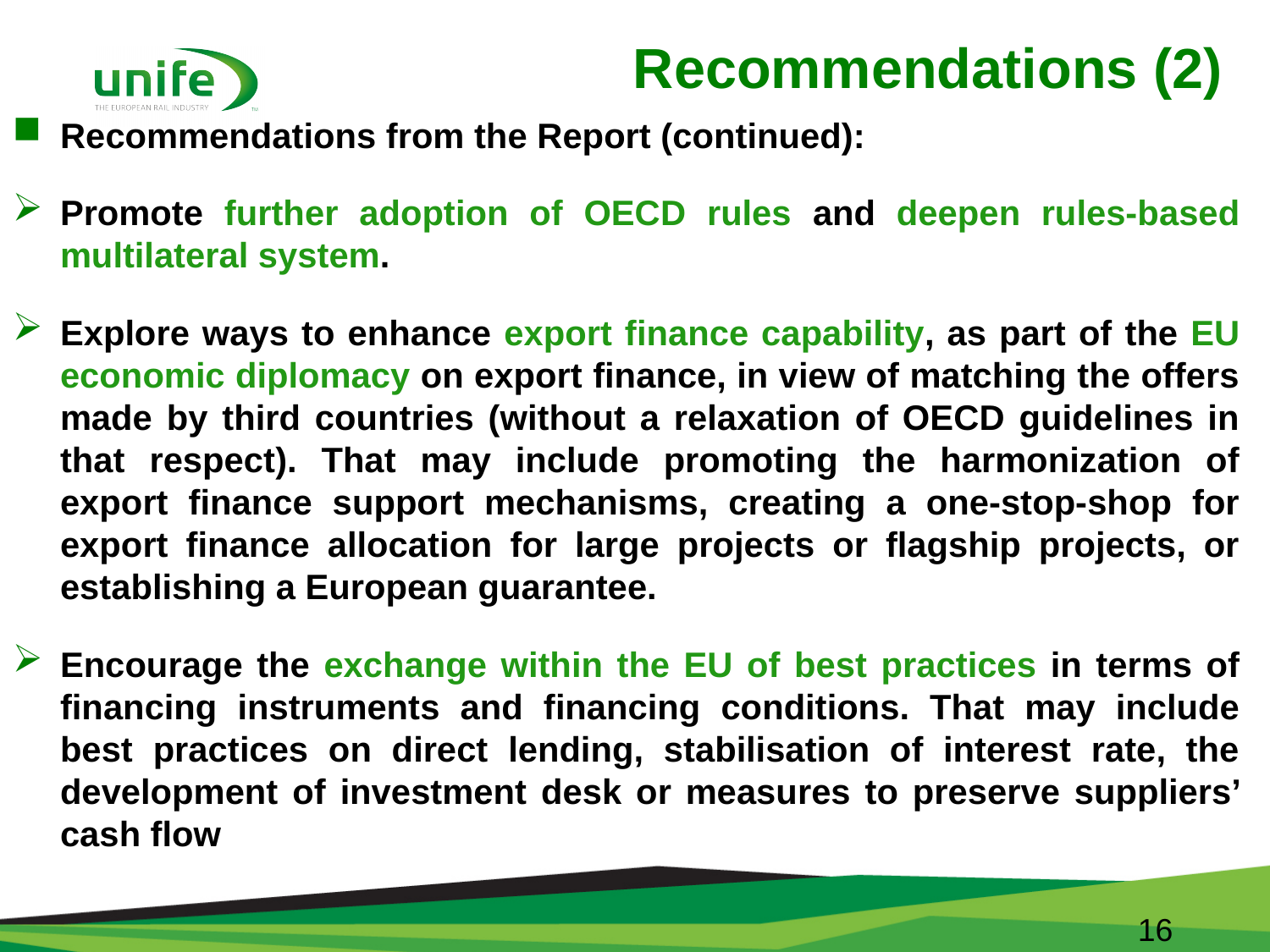

# Recommendations (2)
Recommendations from the Report (continued):
Promote further adoption of OECD rules and deepen rules-based multilateral system.
Explore ways to enhance export finance capability, as part of the EU economic diplomacy on export finance, in view of matching the offers made by third countries (without a relaxation of OECD guidelines in that respect). That may include promoting the harmonization of export finance support mechanisms, creating a one-stop-shop for export finance allocation for large projects or flagship projects, or establishing a European guarantee.
Encourage the exchange within the EU of best practices in terms of financing instruments and financing conditions. That may include best practices on direct lending, stabilisation of interest rate, the development of investment desk or measures to preserve suppliers’ cash flow
16